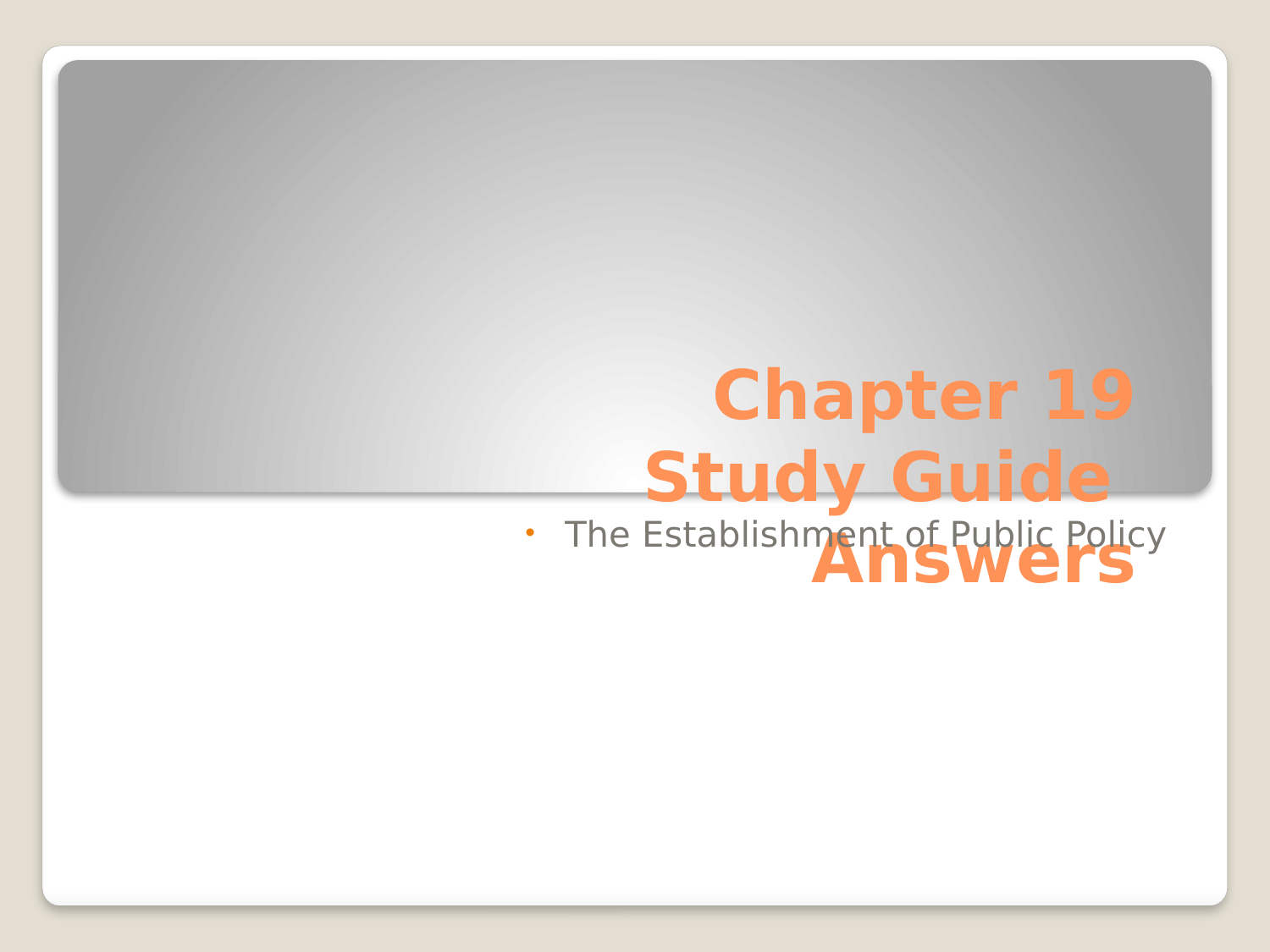

# Chapter 19 Study Guide Answers
The Establishment of Public Policy